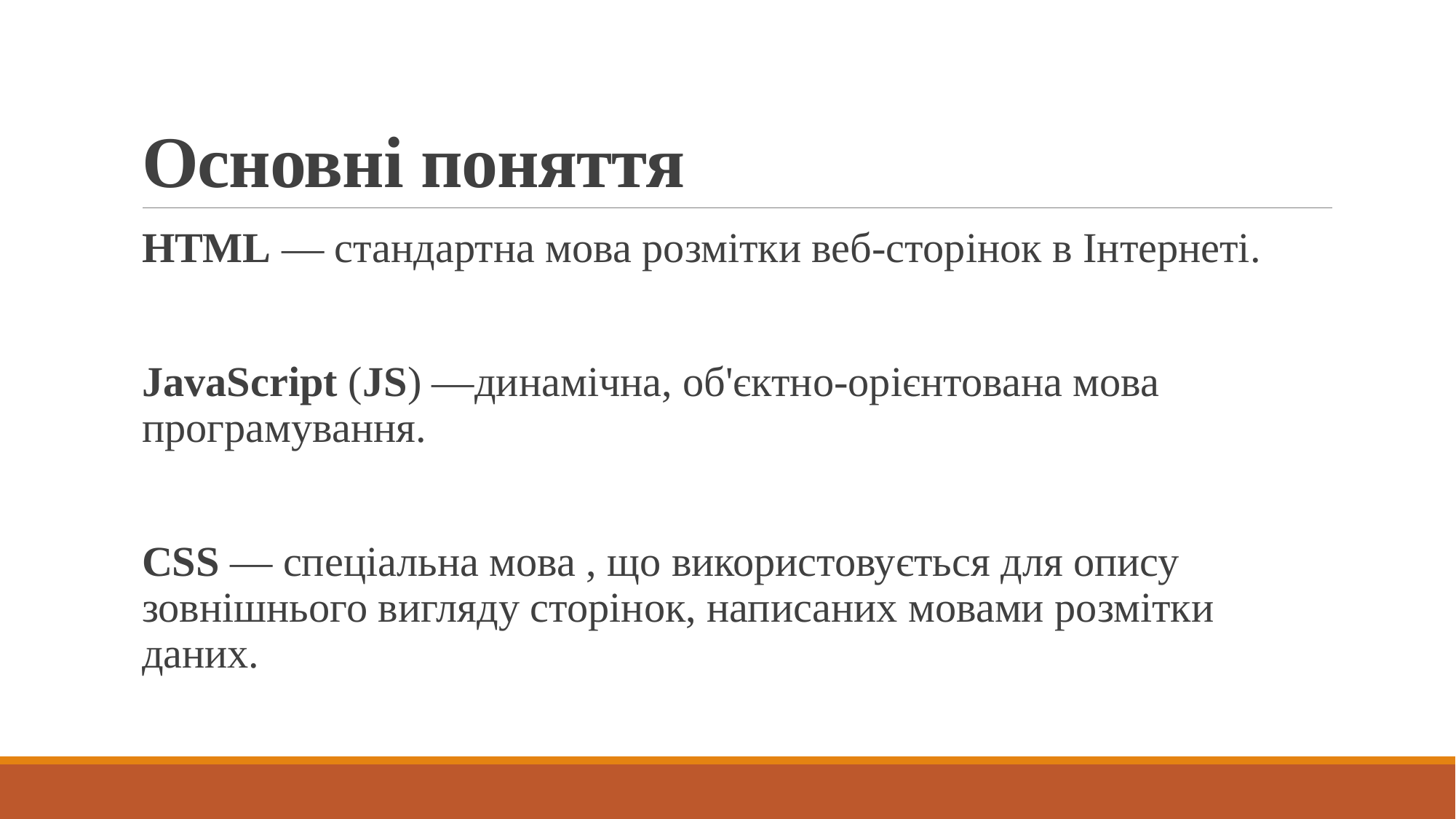

# Основні поняття
HTML — стандартна мова розмітки веб-сторінок в Інтернеті.

JavaScript (JS) —динамічна, об'єктно-орієнтована мова програмування.

CSS — спеціальна мова , що використовується для опису зовнішнього вигляду сторінок, написаних мовами розмітки даних.